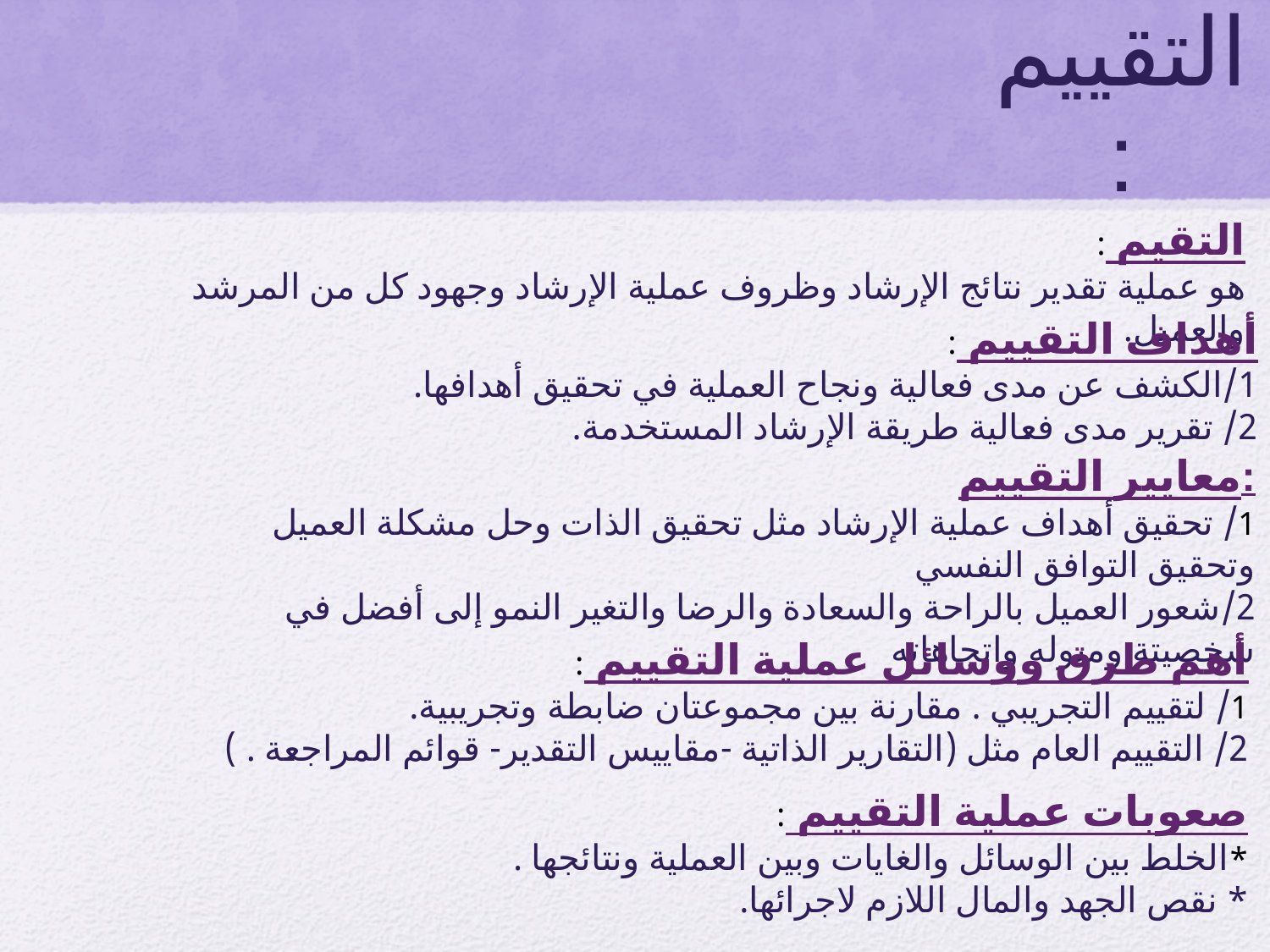

# التقييم :
التقيم :
هو عملية تقدير نتائج اﻹرشاد وظروف عملية اﻹرشاد وجهود كل من المرشد والعميل.
أهداف التقييم :
1/الكشف عن مدى فعالية ونجاح العملية في تحقيق أهدافها.
2/ تقرير مدى فعالية طريقة اﻹرشاد المستخدمة.
 معايير التقييم:
1/ تحقيق أهداف عملية اﻹرشاد مثل تحقيق الذات وحل مشكلة العميل وتحقيق التوافق النفسي
2/شعور العميل بالراحة والسعادة والرضا والتغير النمو إلى أفضل في شخصيتة وميوله واتجاهاته
أهم طرق ووسائل عملية التقييم :
1/ لتقييم التجريبي . مقارنة بين مجموعتان ضابطة وتجريبية.
2/ التقييم العام مثل (التقارير الذاتية -مقاييس التقدير- قوائم المراجعة . )
صعوبات عملية التقييم :
*الخلط بين الوسائل والغايات وبين العملية ونتائجها .
* نقص الجهد والمال اللازم ﻻجرائها.